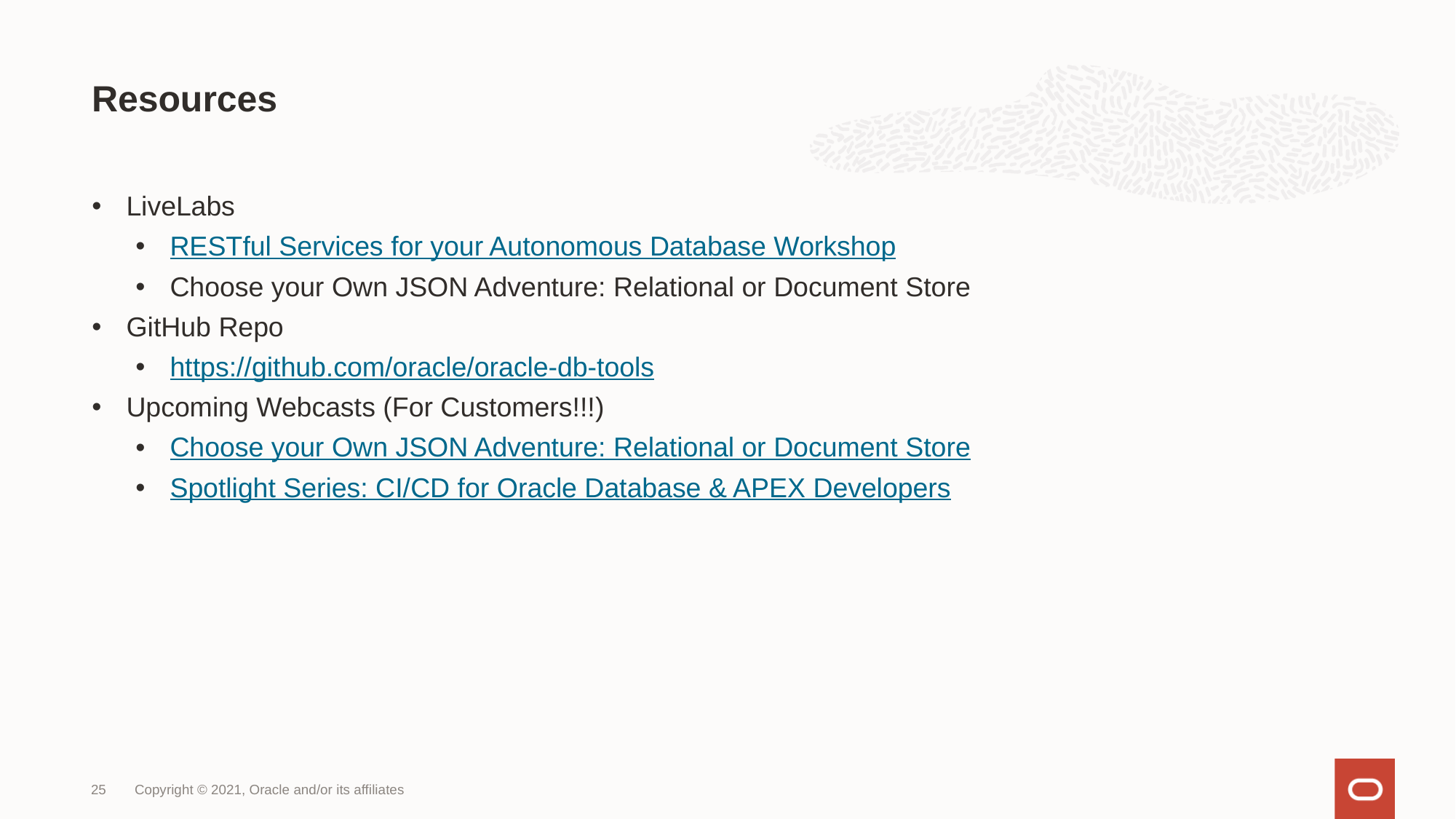

# Resources
LiveLabs
RESTful Services for your Autonomous Database Workshop
Choose your Own JSON Adventure: Relational or Document Store
GitHub Repo
https://github.com/oracle/oracle-db-tools
Upcoming Webcasts (For Customers!!!)
Choose your Own JSON Adventure: Relational or Document Store
Spotlight Series: CI/CD for Oracle Database & APEX Developers
25
Copyright © 2021, Oracle and/or its affiliates